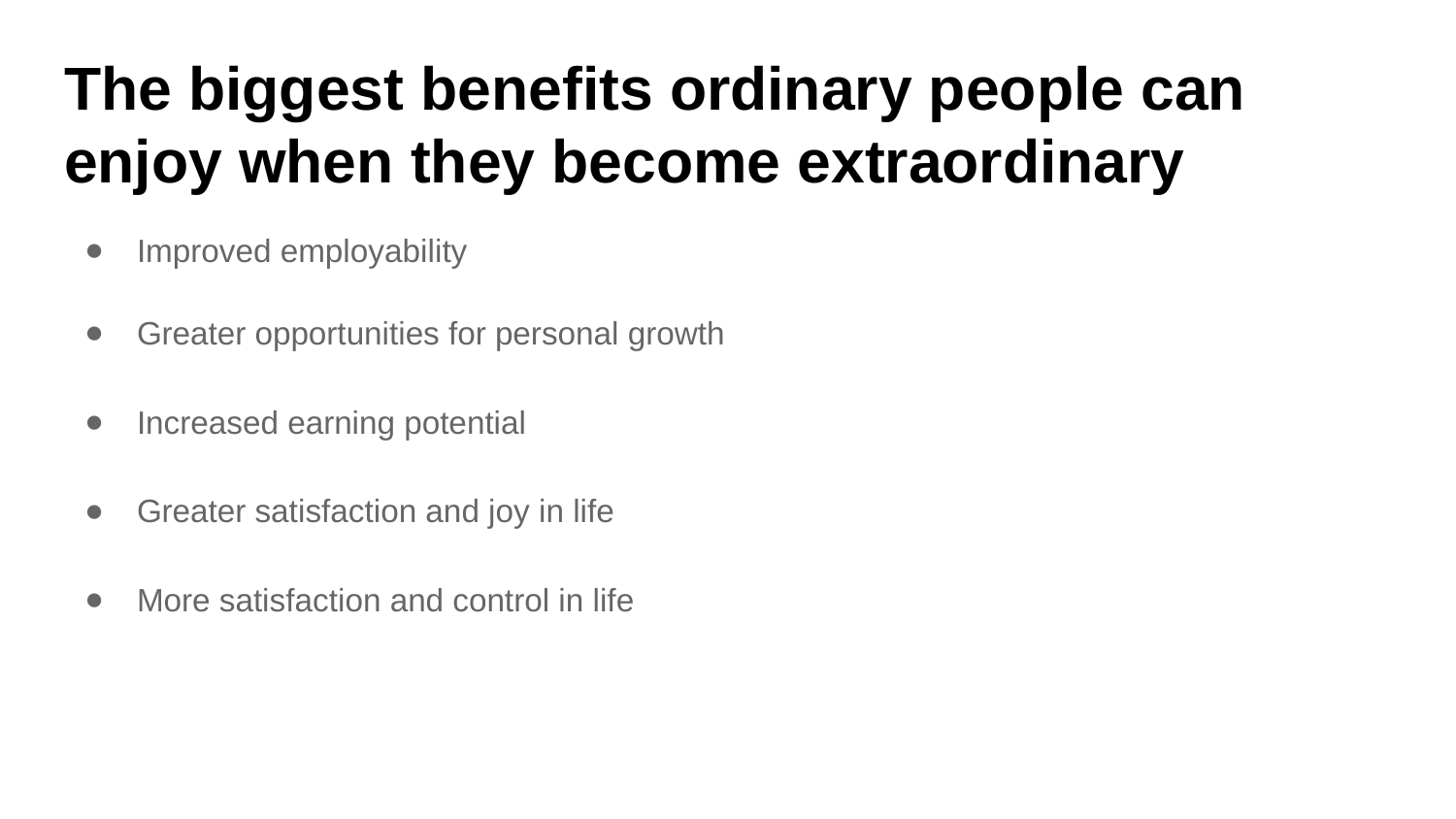

# The biggest benefits ordinary people can enjoy when they become extraordinary
Improved employability
Greater opportunities for personal growth
Increased earning potential
Greater satisfaction and joy in life
More satisfaction and control in life